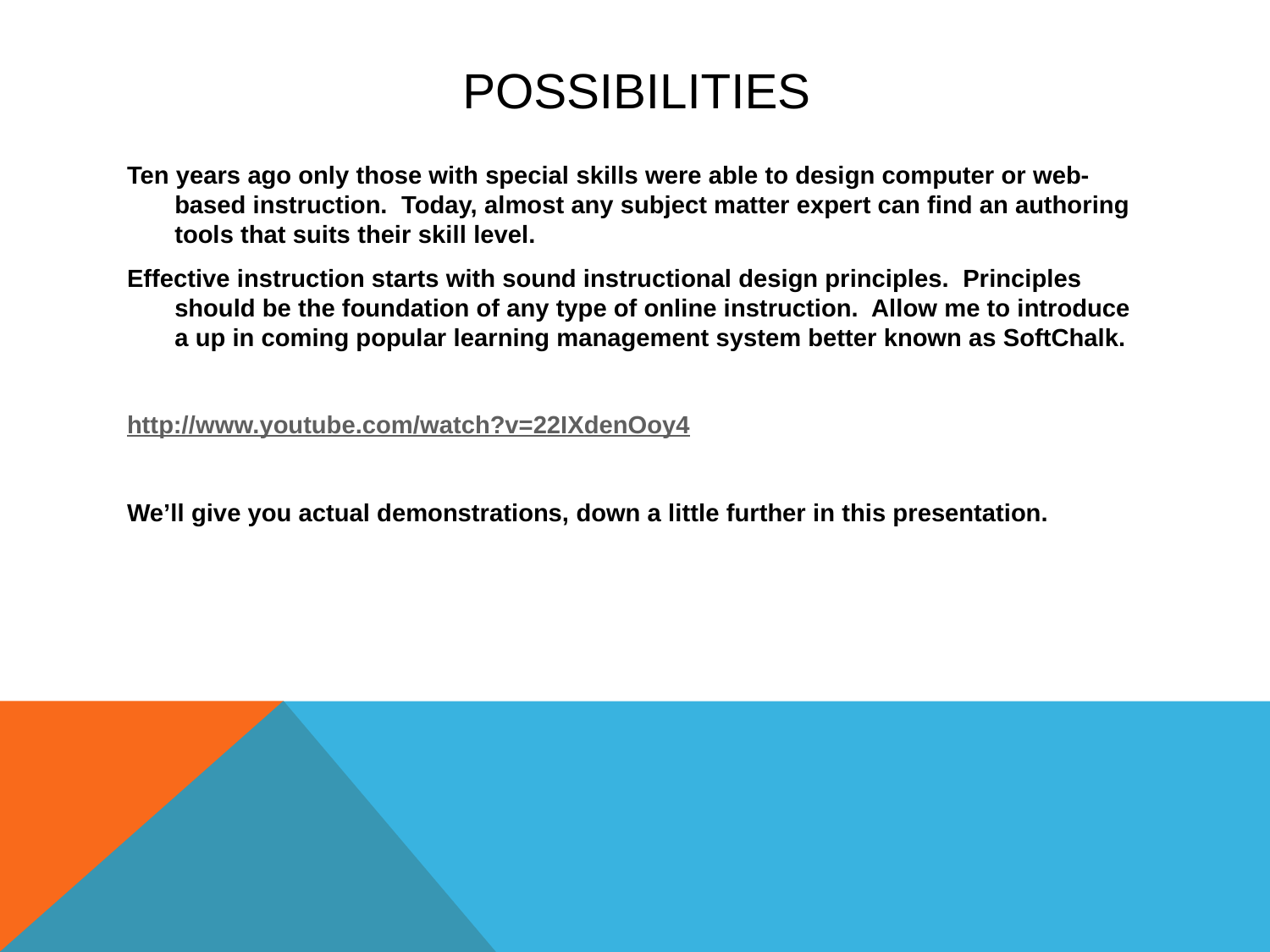

# POSSIBILITIES
Ten years ago only those with special skills were able to design computer or web-based instruction.  Today, almost any subject matter expert can find an authoring tools that suits their skill level.
Effective instruction starts with sound instructional design principles.  Principles should be the foundation of any type of online instruction.  Allow me to introduce a up in coming popular learning management system better known as SoftChalk.

http://www.youtube.com/watch?v=22IXdenOoy4

We’ll give you actual demonstrations, down a little further in this presentation.